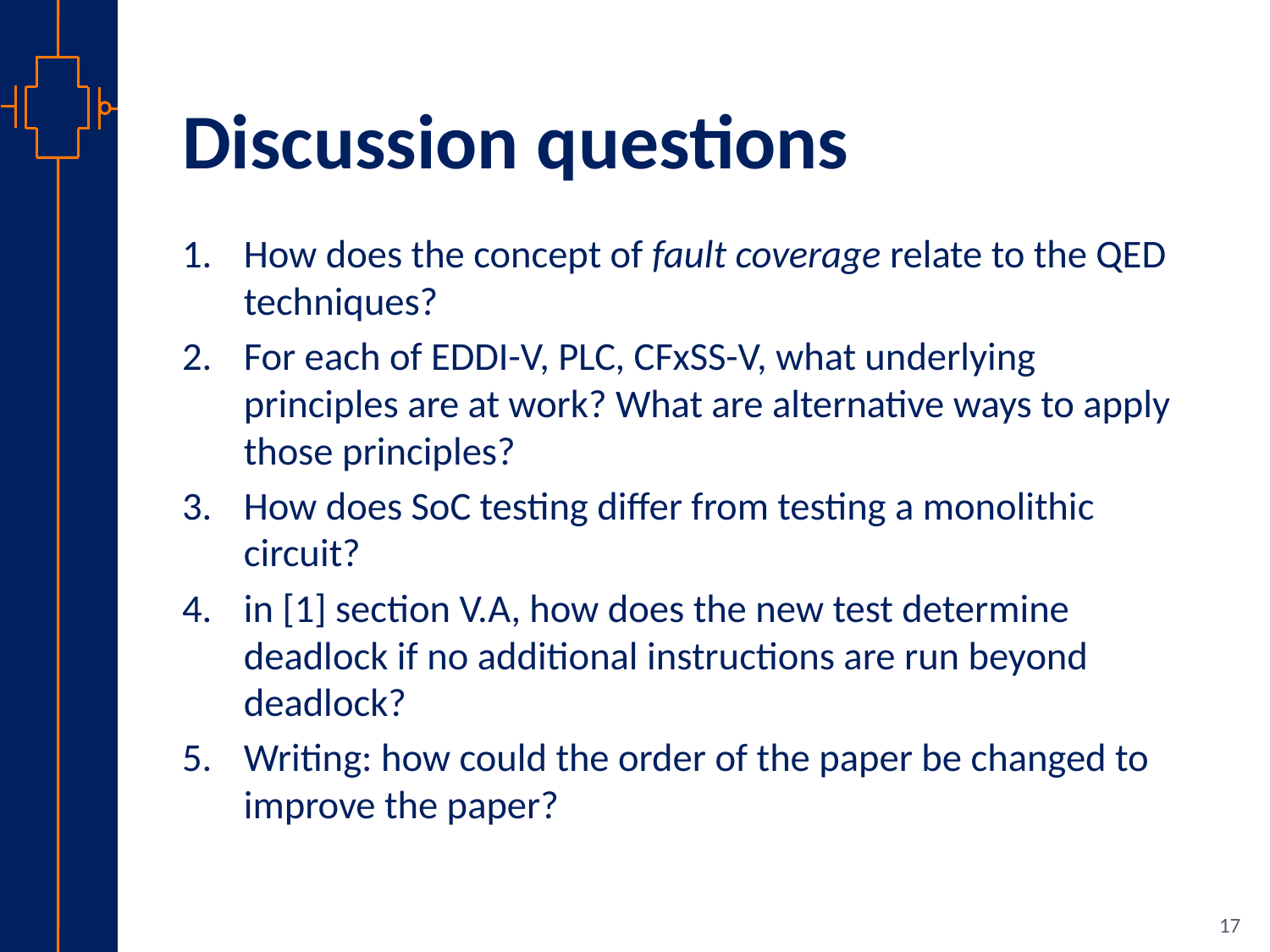

# Discussion questions
How does the concept of fault coverage relate to the QED techniques?
For each of EDDI-V, PLC, CFxSS-V, what underlying principles are at work? What are alternative ways to apply those principles?
How does SoC testing differ from testing a monolithic circuit?
in [1] section V.A, how does the new test determine deadlock if no additional instructions are run beyond deadlock?
Writing: how could the order of the paper be changed to improve the paper?

17